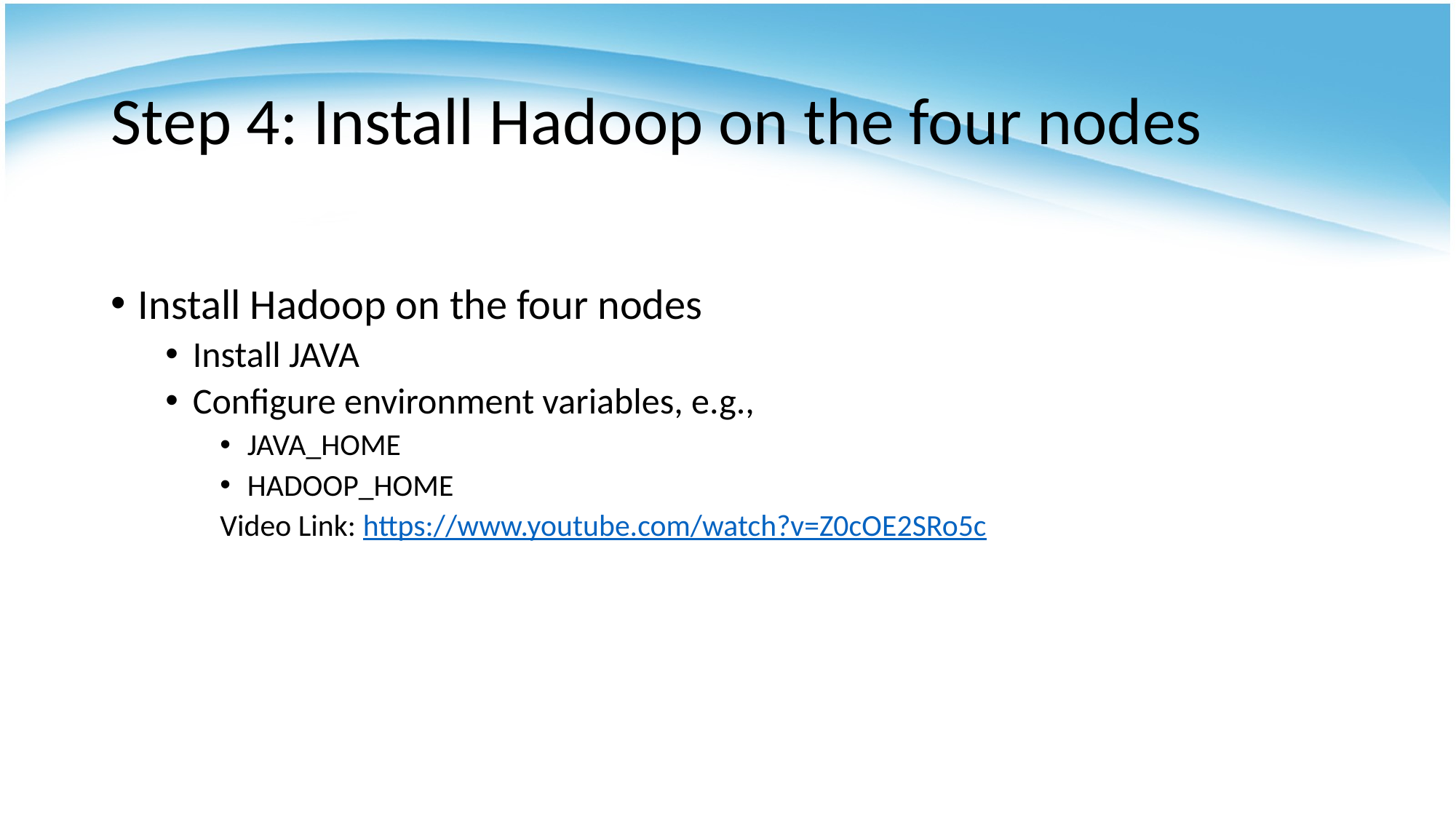

# Step 4: Install Hadoop on the four nodes

Install Hadoop on the four nodes
Install JAVA
Configure environment variables, e.g.,
JAVA_HOME
HADOOP_HOME
Video Link: https://www.youtube.com/watch?v=Z0cOE2SRo5c